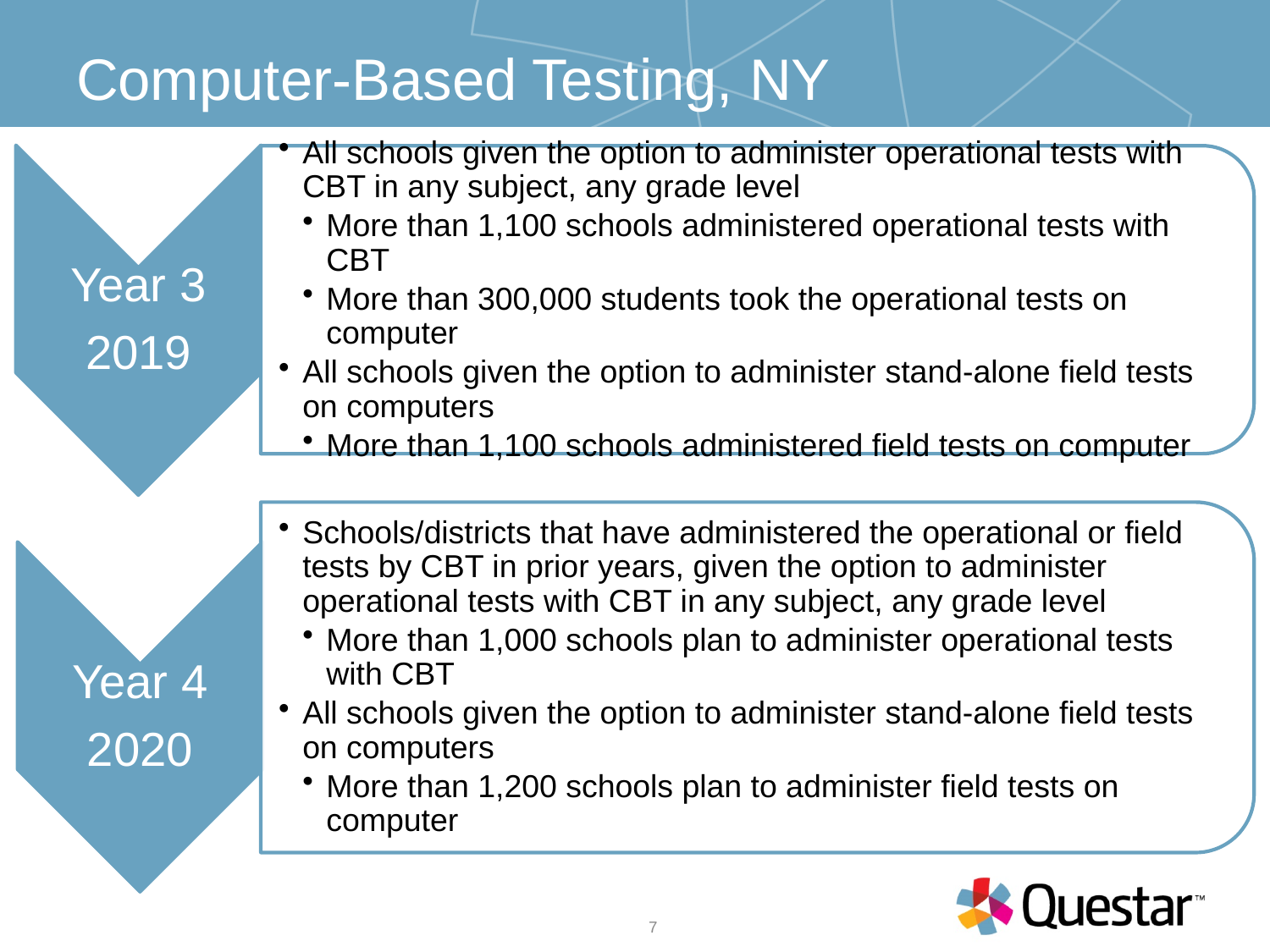

# Computer-Based Testing, NY
Year 3
2019
All schools given the option to administer operational tests with CBT in any subject, any grade level
More than 1,100 schools administered operational tests with CBT
More than 300,000 students took the operational tests on computer
All schools given the option to administer stand-alone field tests on computers
More than 1,100 schools administered field tests on computer
Year 4
2020
Schools/districts that have administered the operational or field tests by CBT in prior years, given the option to administer operational tests with CBT in any subject, any grade level
More than 1,000 schools plan to administer operational tests with CBT
All schools given the option to administer stand-alone field tests on computers
More than 1,200 schools plan to administer field tests on computer
7